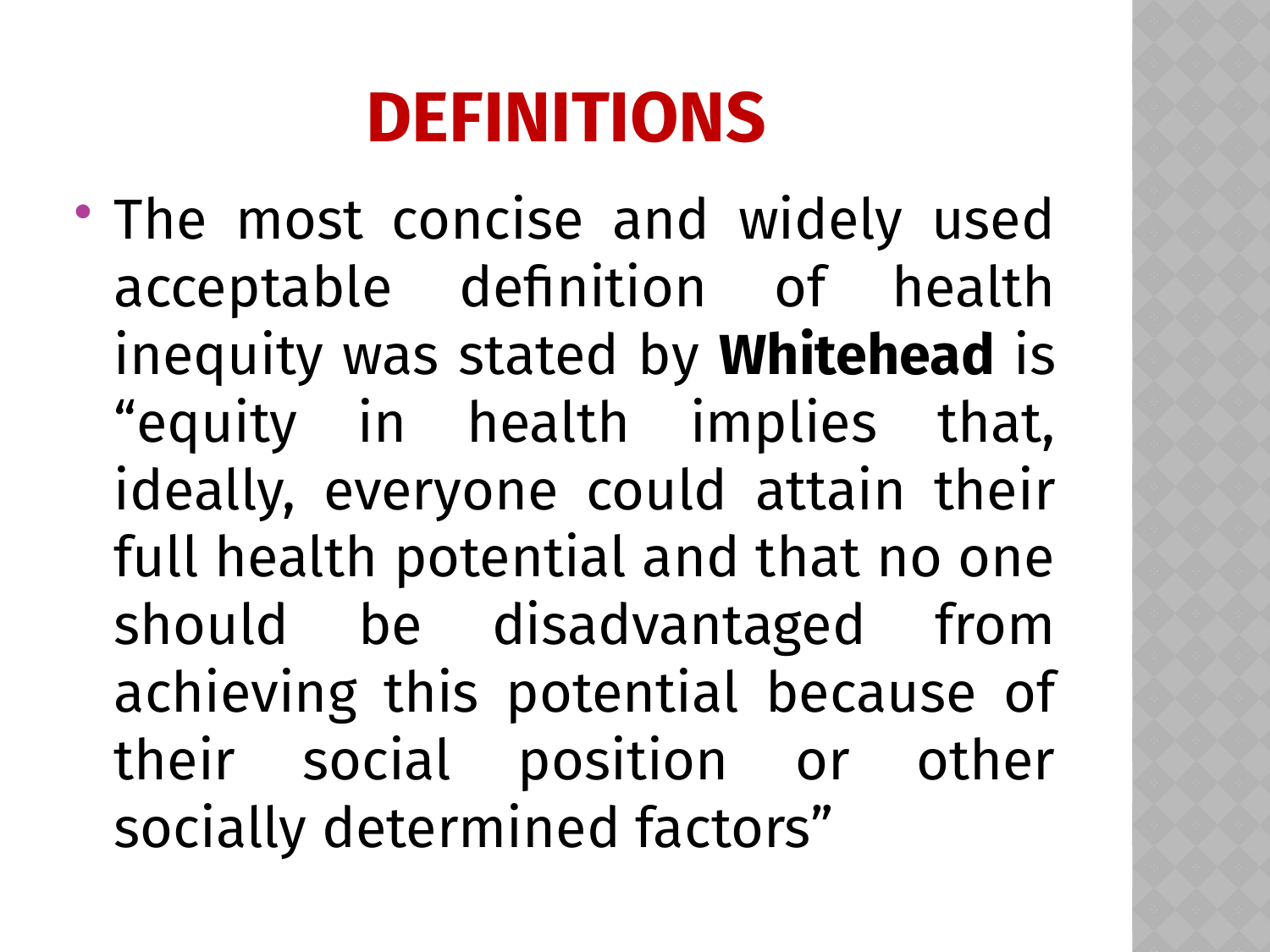

# Definitions
The most concise and widely used acceptable definition of health inequity was stated by Whitehead is “equity in health implies that, ideally, everyone could attain their full health potential and that no one should be disadvantaged from achieving this potential because of their social position or other socially determined factors”